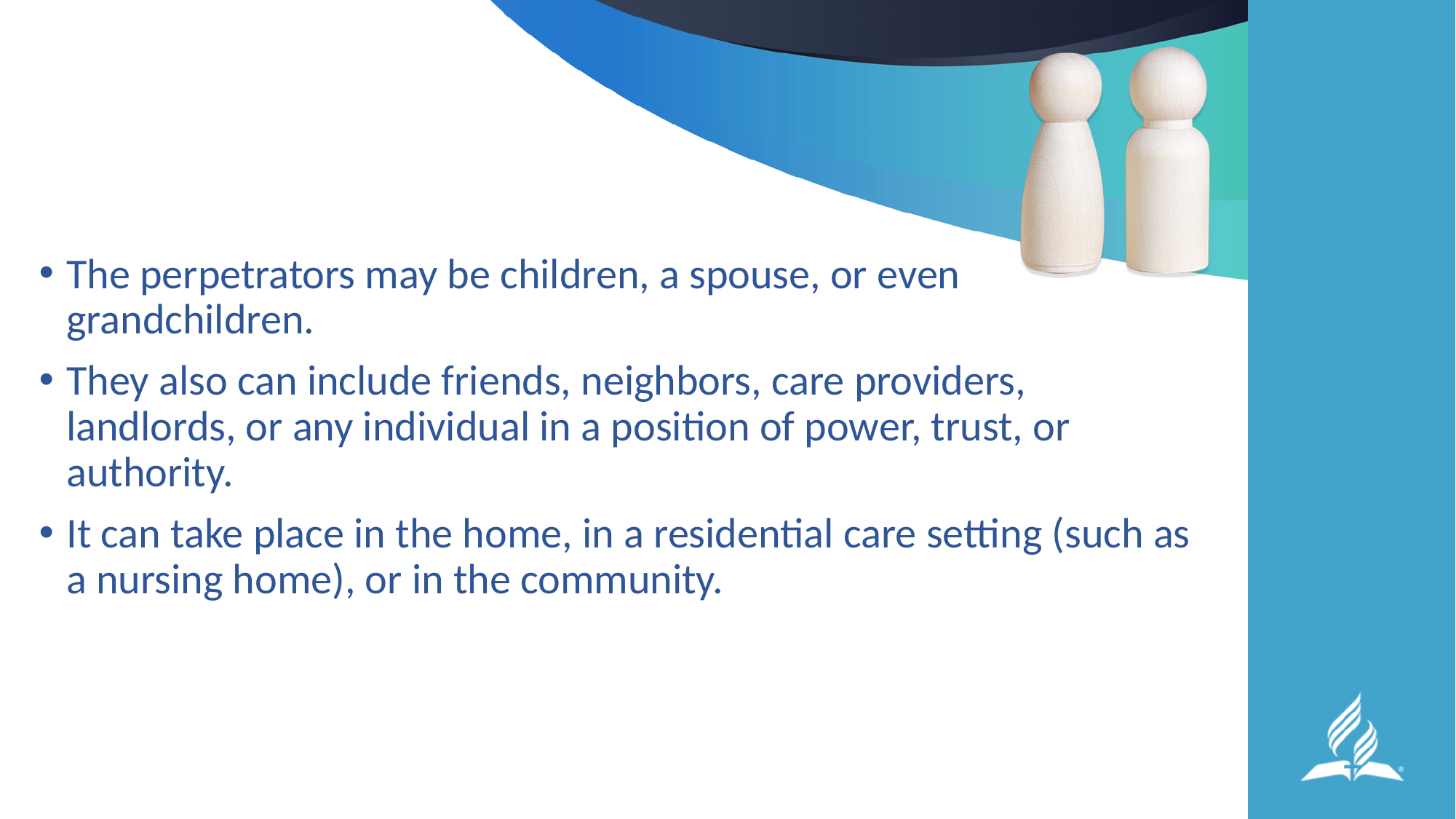

#
The perpetrators may be children, a spouse, or even grandchildren.
They also can include friends, neighbors, care providers, landlords, or any individual in a position of power, trust, or authority.
It can take place in the home, in a residential care setting (such as a nursing home), or in the community.